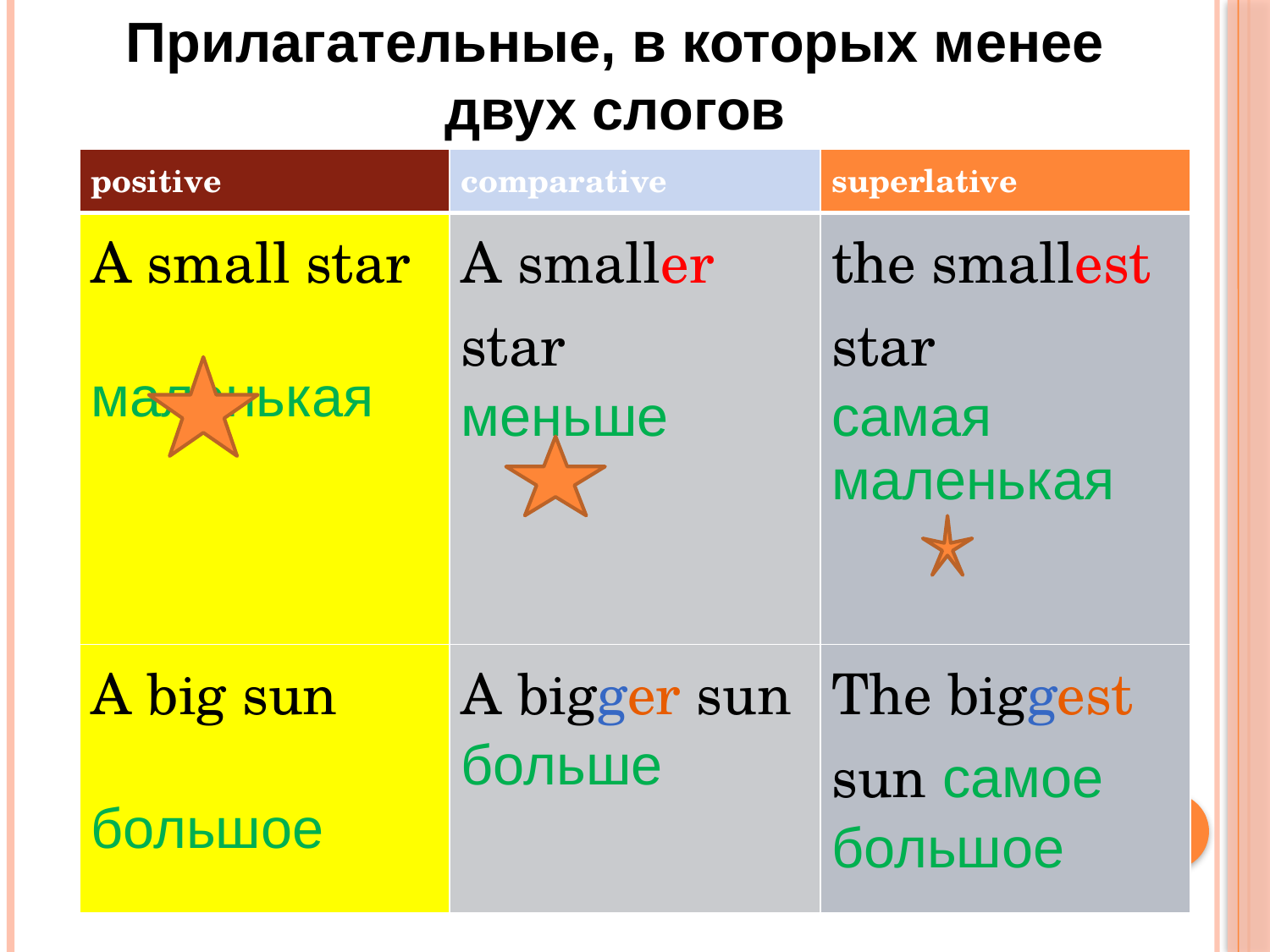

Прилагательные, в которых менее двух слогов
| positive | comparative | superlative |
| --- | --- | --- |
| A small star маленькая | A smaller star меньше | the smallest star самая маленькая |
| A big sun большое | A bigger sun больше | The biggest sun самое большое |